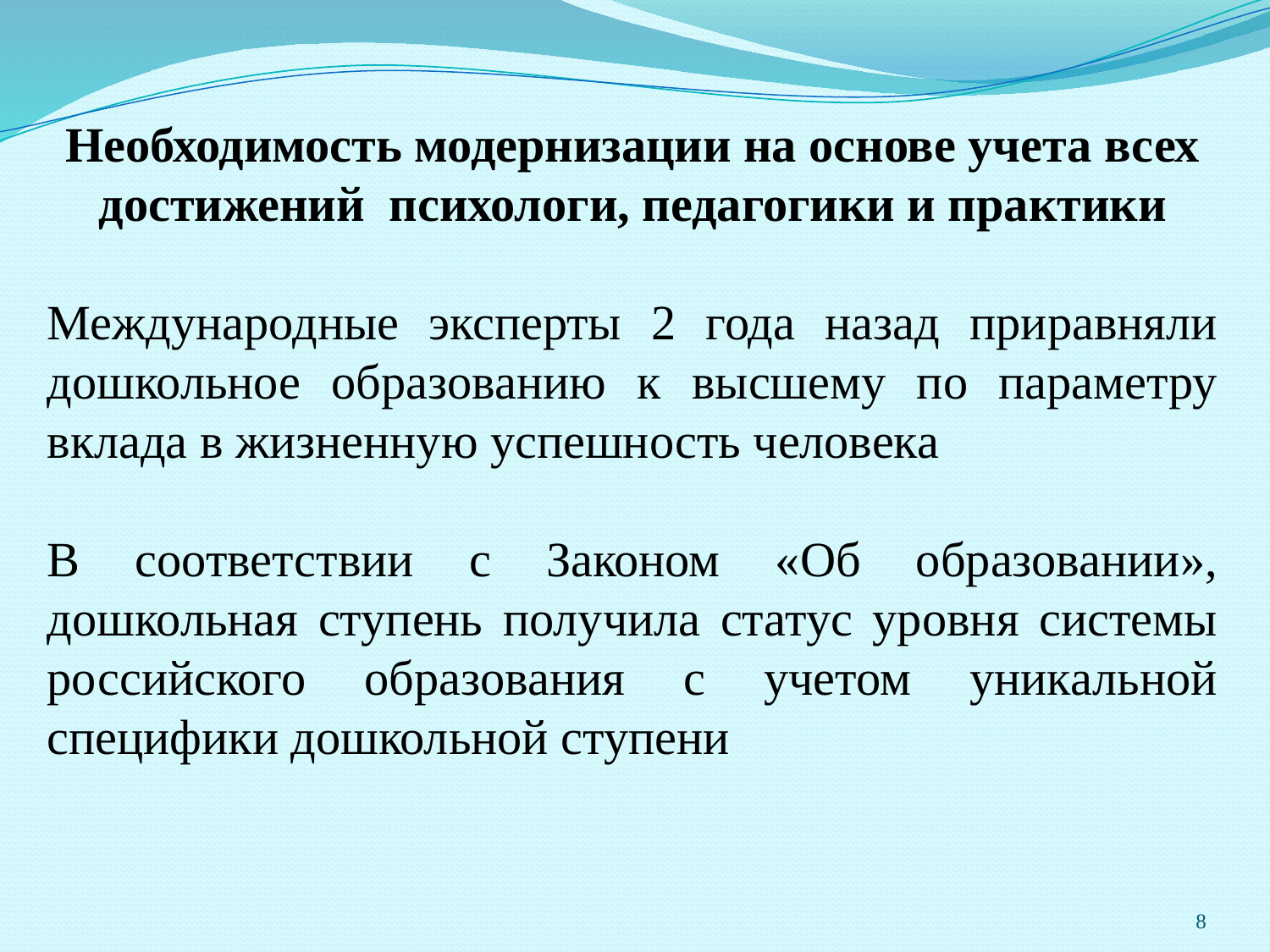

Необходимость модернизации на основе учета всех достижений  психологи, педагогики и практики

Международные эксперты 2 года назад приравняли дошкольное образованию к высшему по параметру вклада в жизненную успешность человека

В соответствии с Законом «Об образовании», дошкольная ступень получила статус уровня системы российского образования с учетом уникальной специфики дошкольной ступени

8